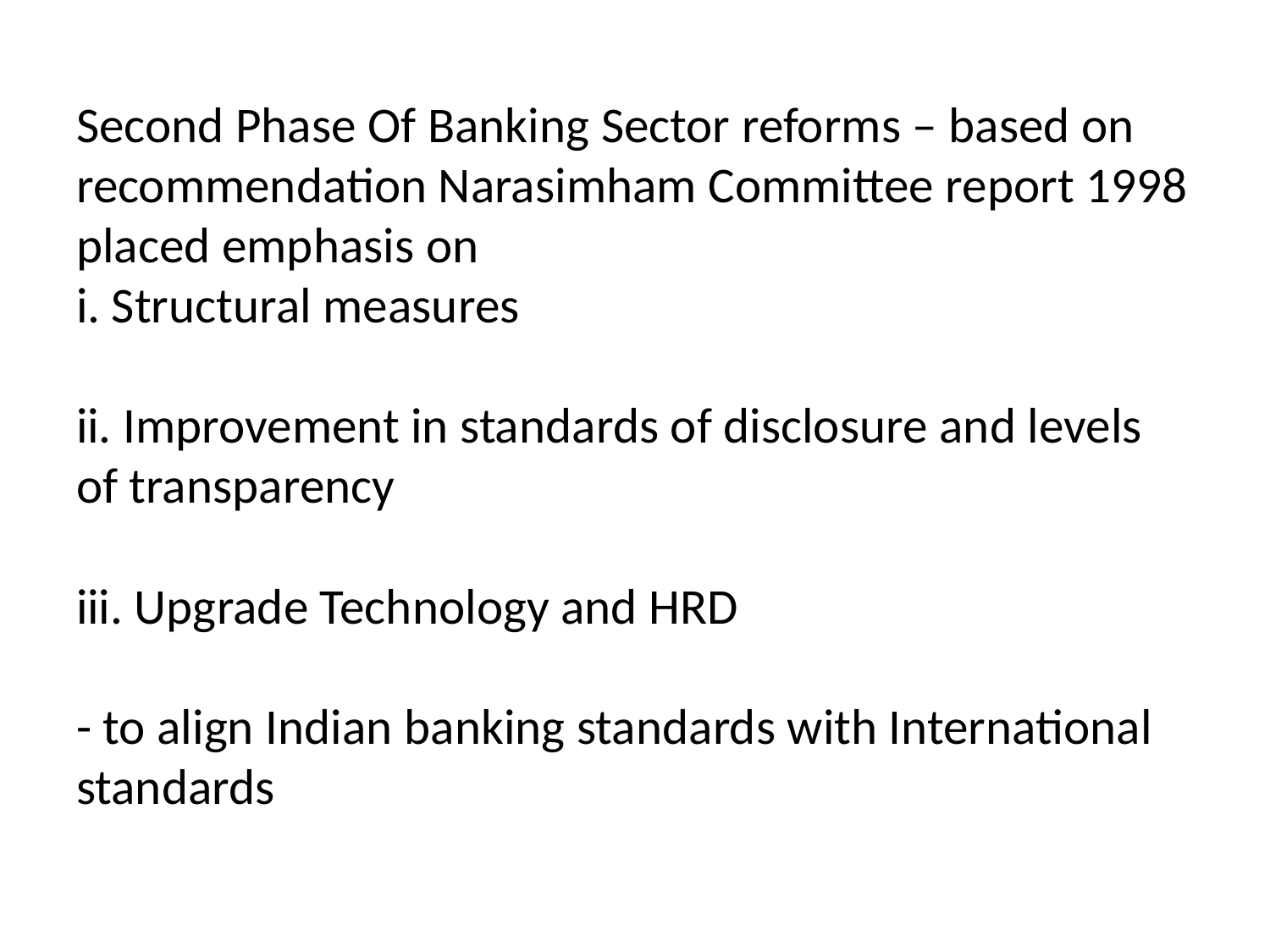

# Second Phase Of Banking Sector reforms – based on recommendation Narasimham Committee report 1998 placed emphasis on i. Structural measures ii. Improvement in standards of disclosure and levels of transparency iii. Upgrade Technology and HRD - to align Indian banking standards with International standards